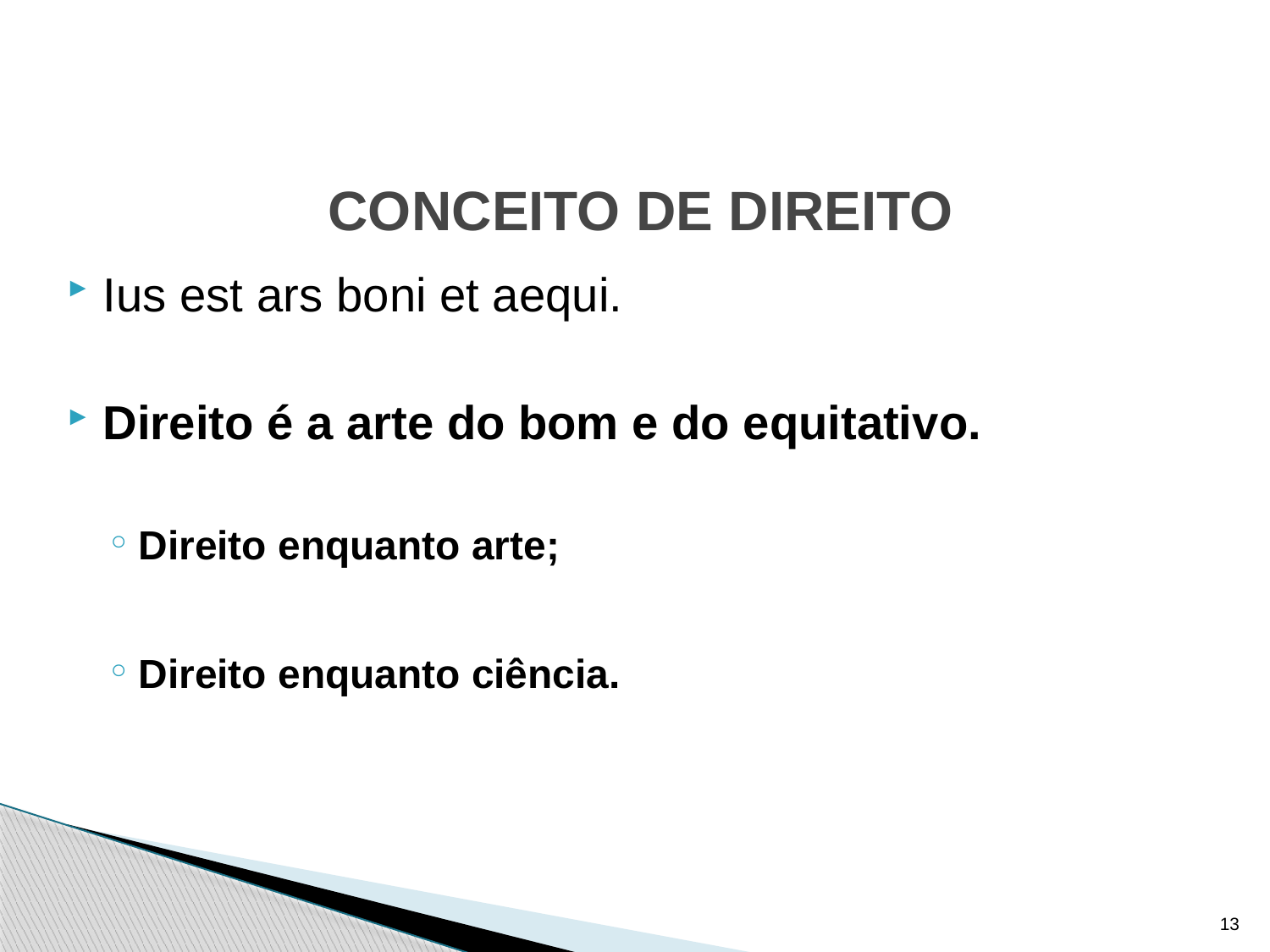

# CONCEITO DE DIREITO
Ius est ars boni et aequi.

Direito é a arte do bom e do equitativo.

Direito enquanto arte;

Direito enquanto ciência.
13